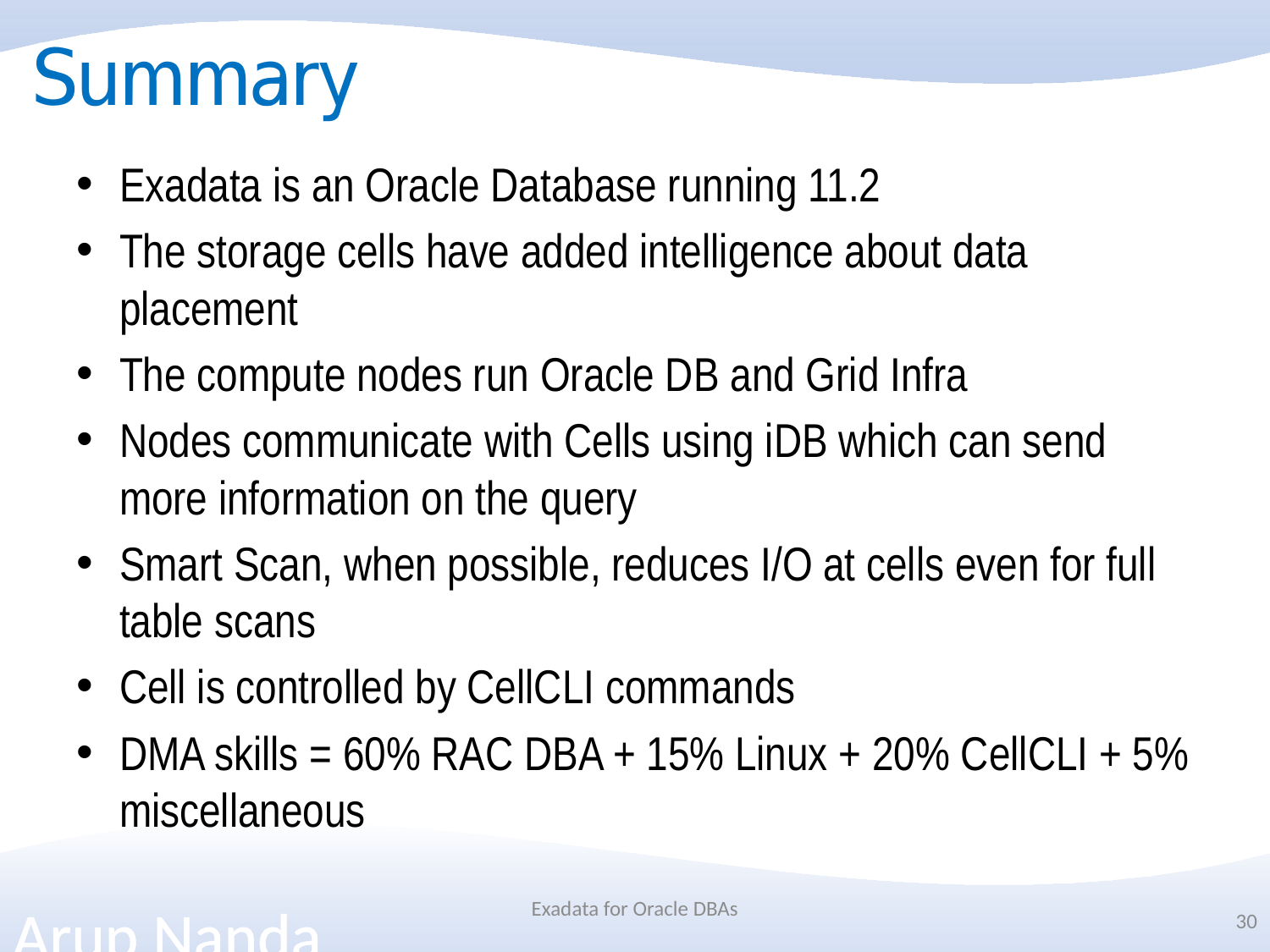

# Summary
Exadata is an Oracle Database running 11.2
The storage cells have added intelligence about data placement
The compute nodes run Oracle DB and Grid Infra
Nodes communicate with Cells using iDB which can send more information on the query
Smart Scan, when possible, reduces I/O at cells even for full table scans
Cell is controlled by CellCLI commands
DMA skills = 60% RAC DBA + 15% Linux + 20% CellCLI + 5% miscellaneous
Exadata for Oracle DBAs
30